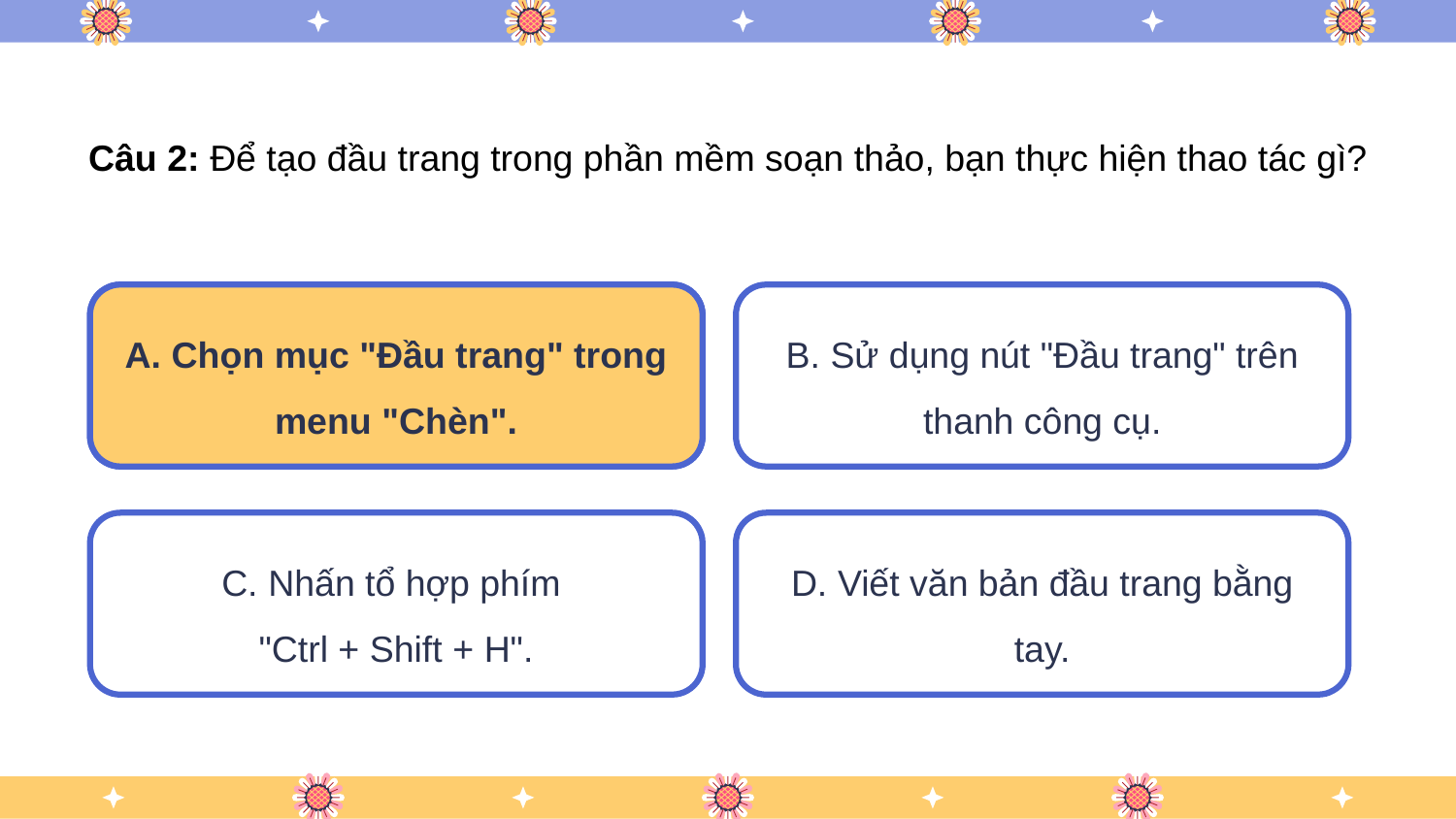

Câu 2: Để tạo đầu trang trong phần mềm soạn thảo, bạn thực hiện thao tác gì?
A. Chọn mục "Đầu trang" trong menu "Chèn".
B. Sử dụng nút "Đầu trang" trên thanh công cụ.
A. Chọn mục "Đầu trang" trong menu "Chèn".
C. Nhấn tổ hợp phím
"Ctrl + Shift + H".
D. Viết văn bản đầu trang bằng tay.